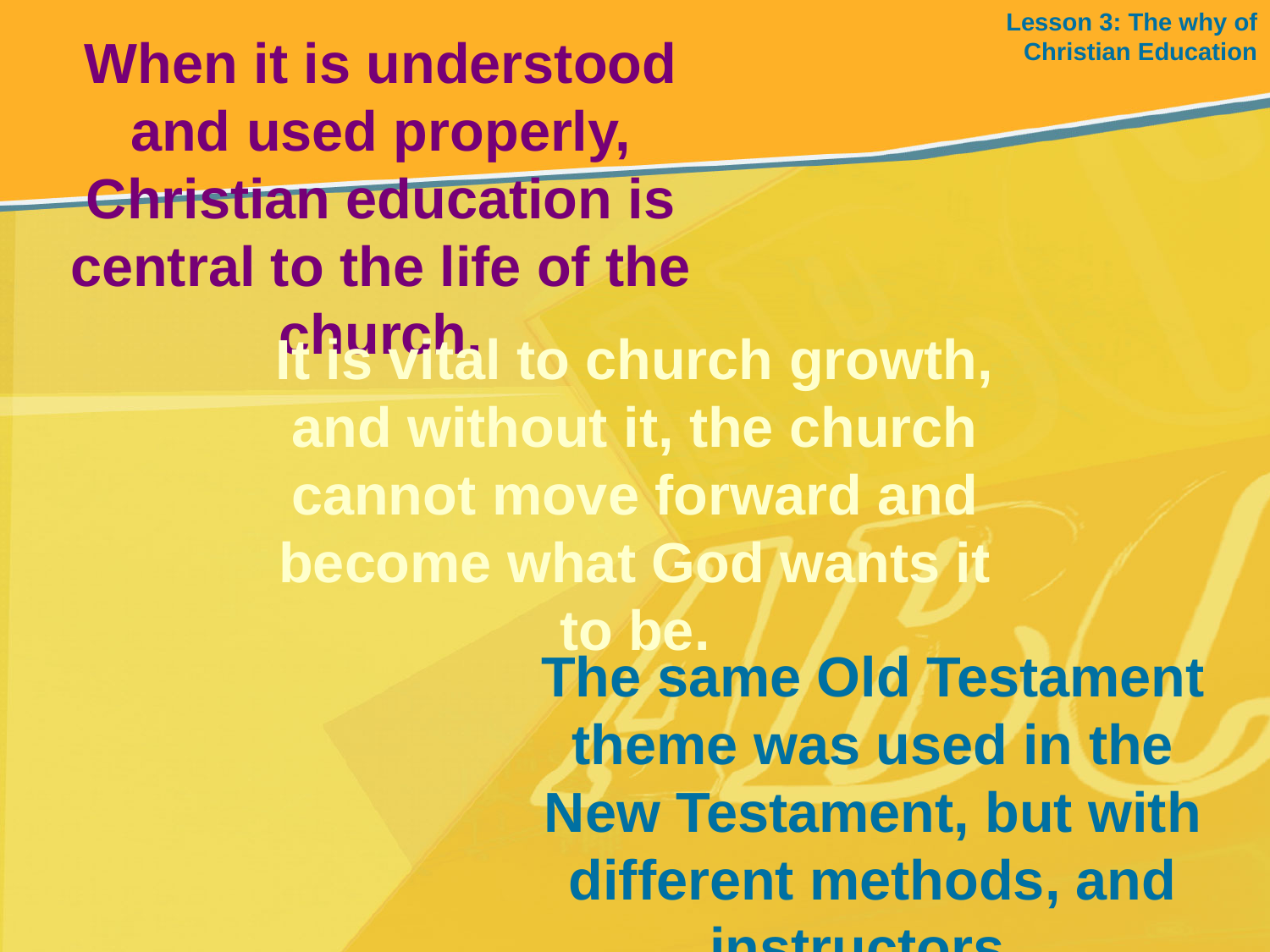

Lesson 3: The why of Christian Education
When it is understood and used properly, Christian education is central to the life of the church.
It is vital to church growth, and without it, the church cannot move forward and become what God wants it to be.
The same Old Testament theme was used in the New Testament, but with different methods, and instructors.